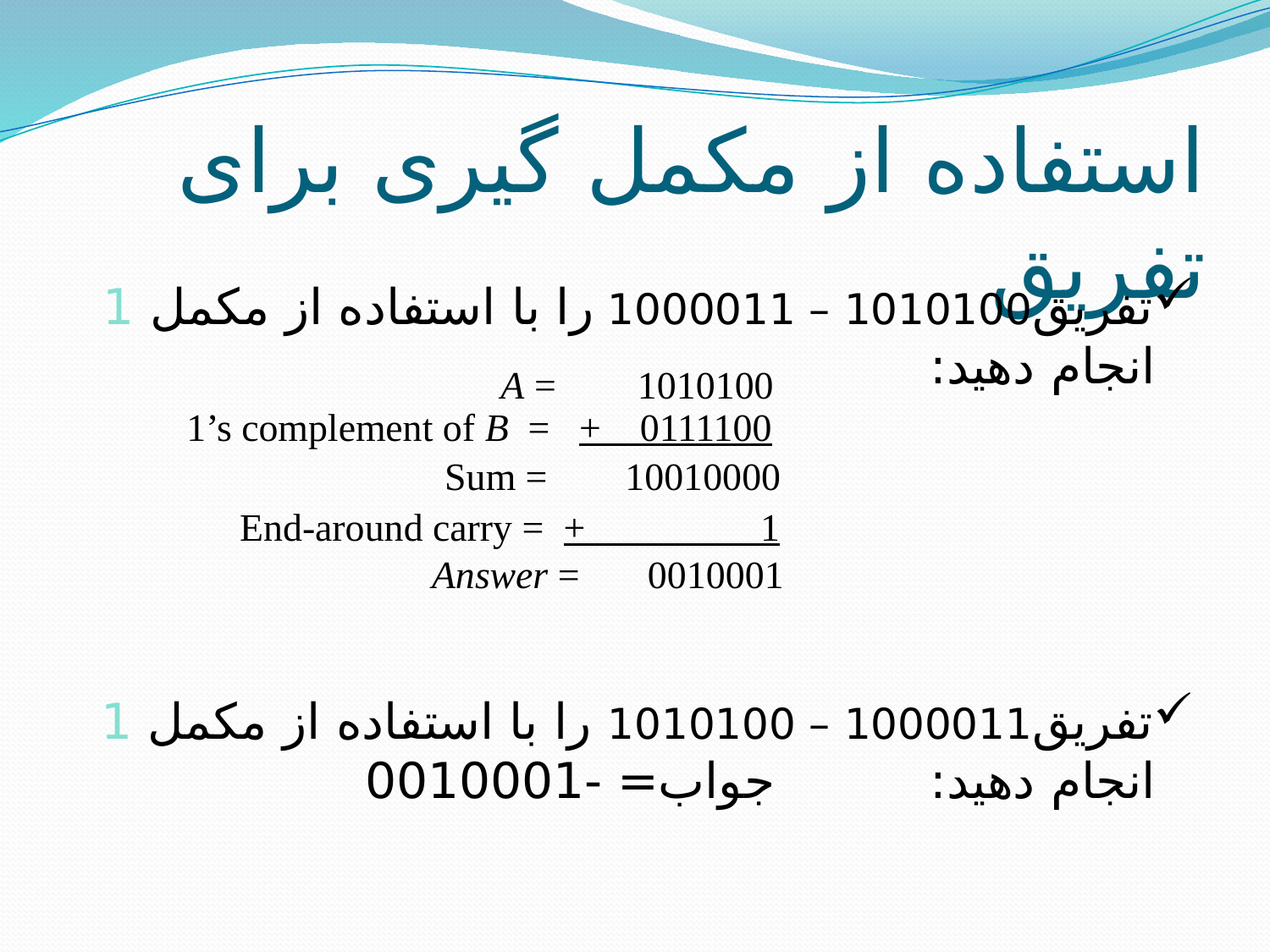

# استفاده از مکمل گیری برای تفریق
تفریق1010100 – 1000011 را با استفاده از مکمل 1 انجام دهید:

تفریق1000011 – 1010100 را با استفاده از مکمل 1 انجام دهید: 			جواب= -0010001

A =	 1010100
1’s complement of B  =   +    0111100
Sum =        10010000
     End-around carry =  +                  1
Answer =       0010001